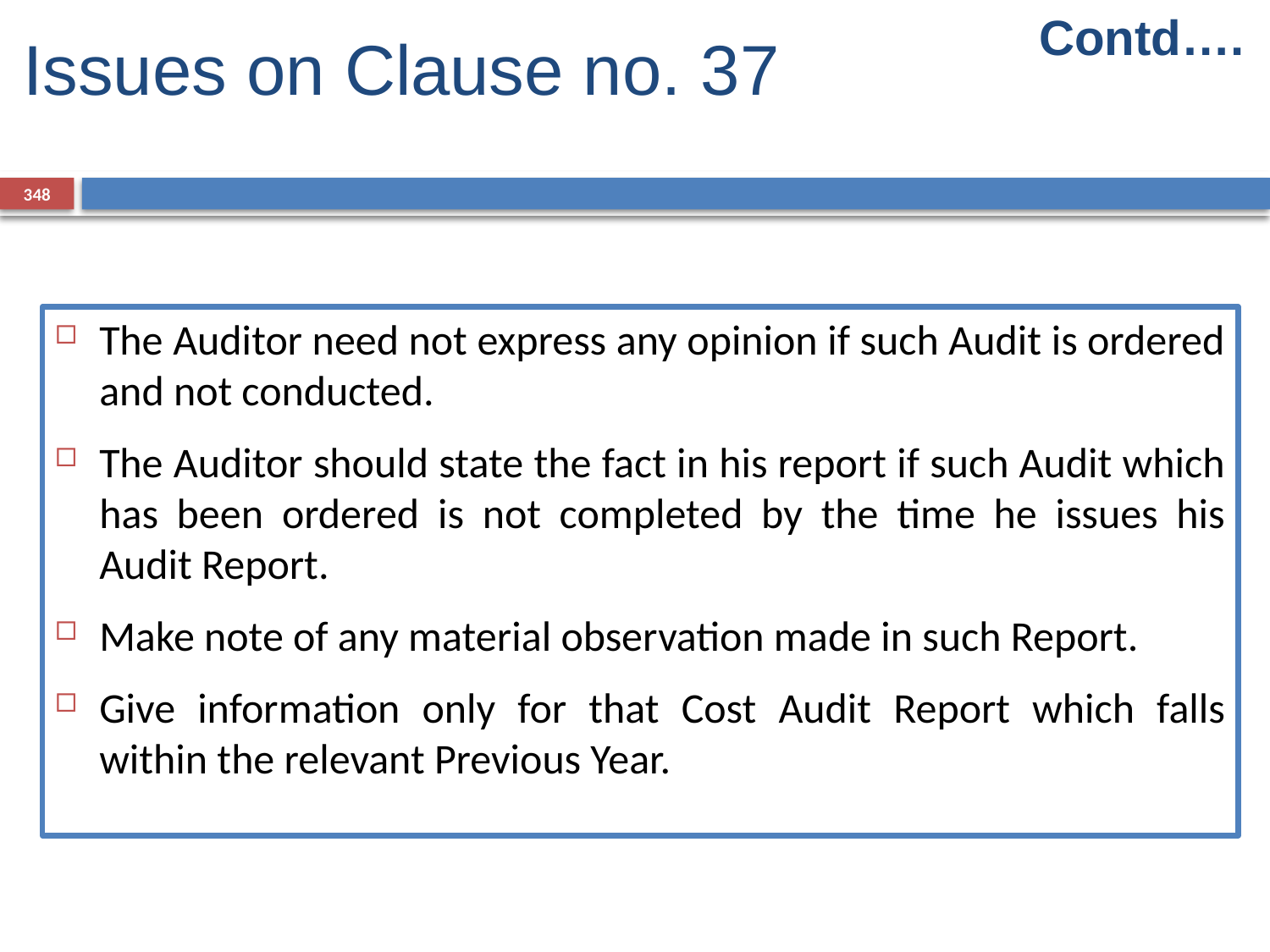

Contd….
# Issues on Clause no. 37
348
The Auditor need not express any opinion if such Audit is ordered and not conducted.
The Auditor should state the fact in his report if such Audit which has been ordered is not completed by the time he issues his Audit Report.
Make note of any material observation made in such Report.
Give information only for that Cost Audit Report which falls within the relevant Previous Year.